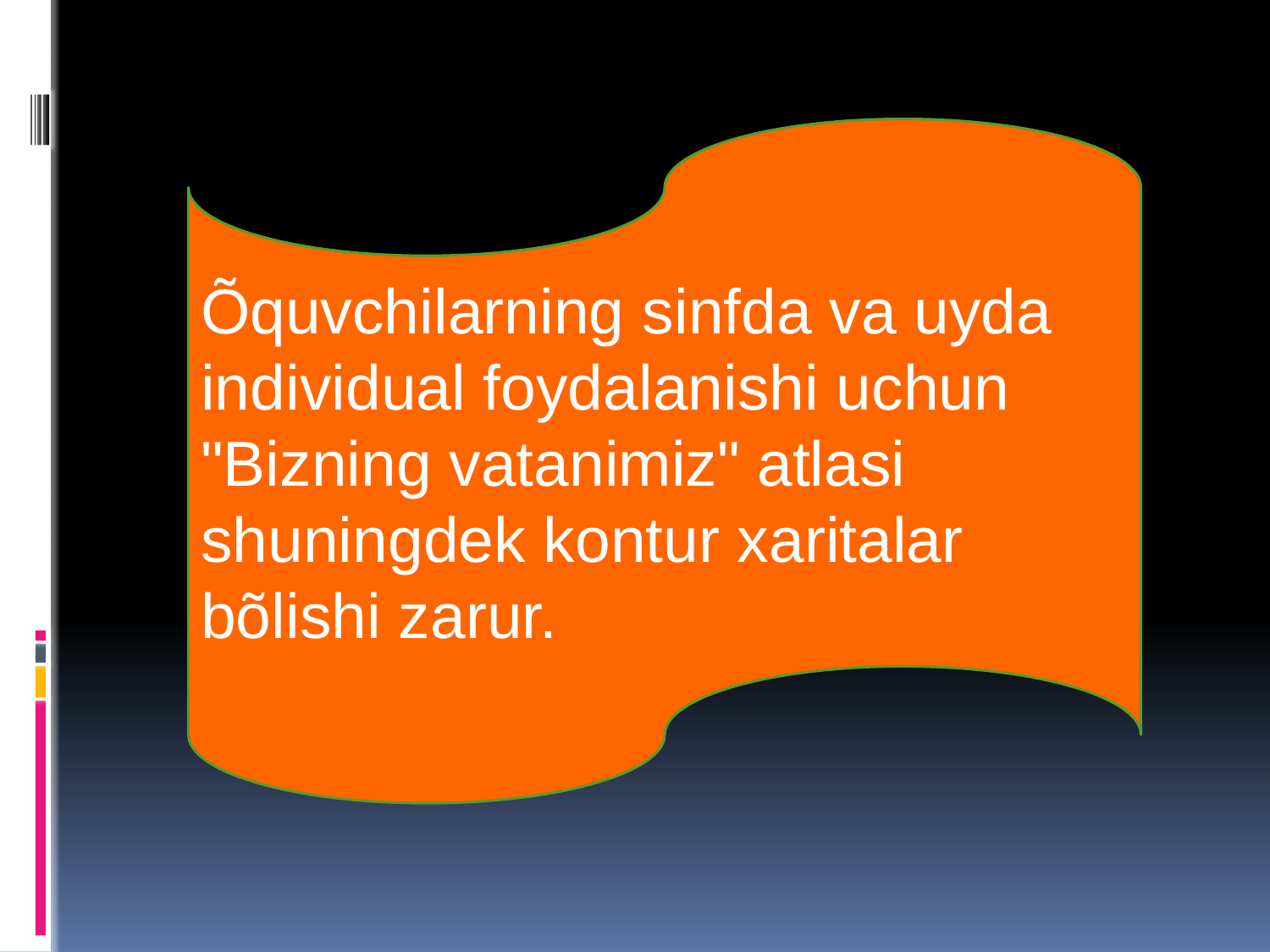

Õquvchilarning sinfda va uyda individual foydalanishi uchun "Bizning vatanimiz" atlasi shuningdek kontur xaritalar bõlishi zarur.